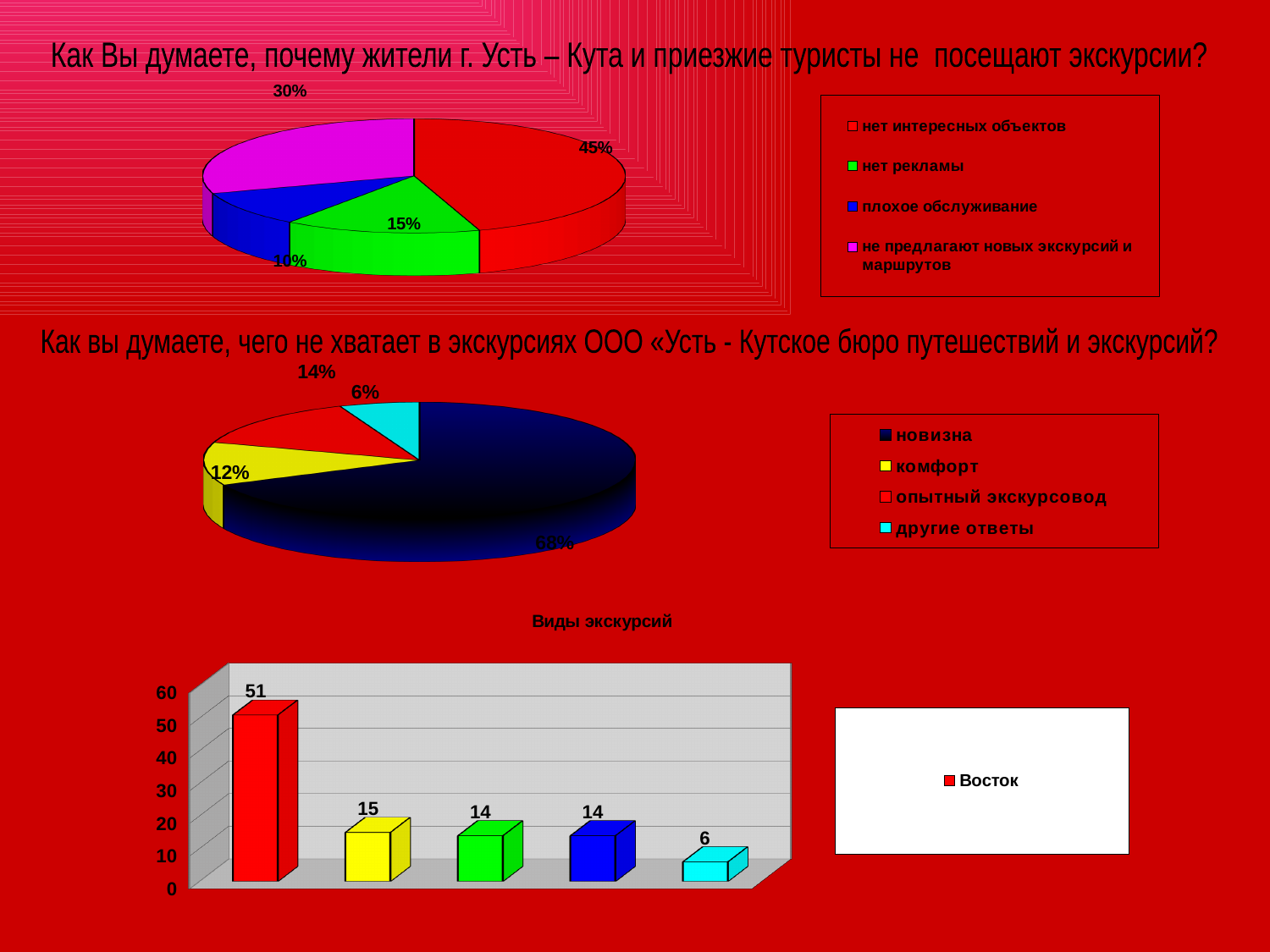

Как Вы думаете, почему жители г. Усть – Кута и приезжие туристы не  посещают экскурсии?

[unsupported chart]

[unsupported chart]

Как вы думаете, чего не хватает в экскурсиях ООО «Усть - Кутское бюро путешествий и экскурсий?

[unsupported chart]